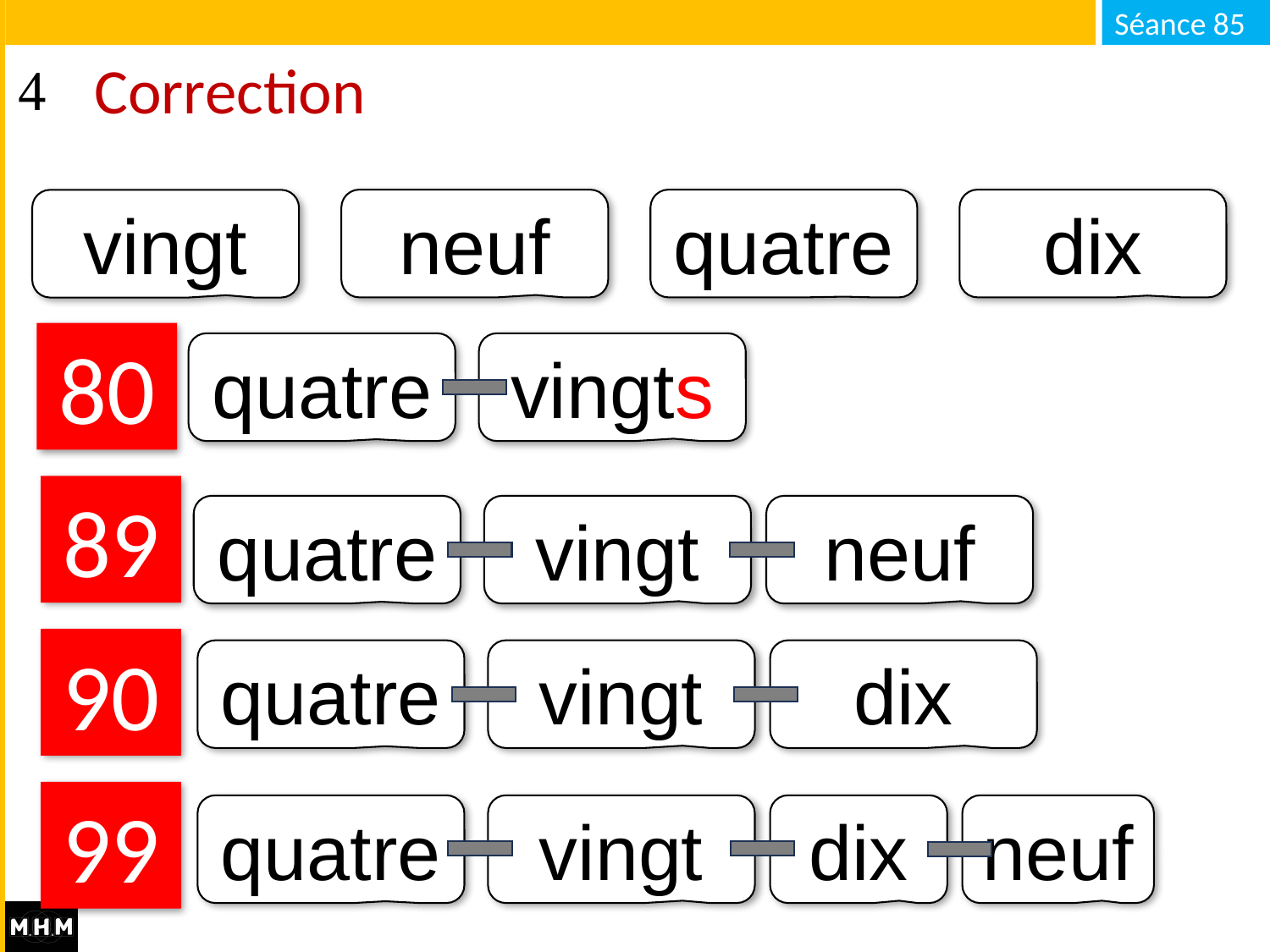

# Correction
neuf
quatre
dix
vingt
80
quatre
vingts

89
quatre
vingt
neuf

90
quatre
vingt
dix

99
quatre
vingt
dix
neuf